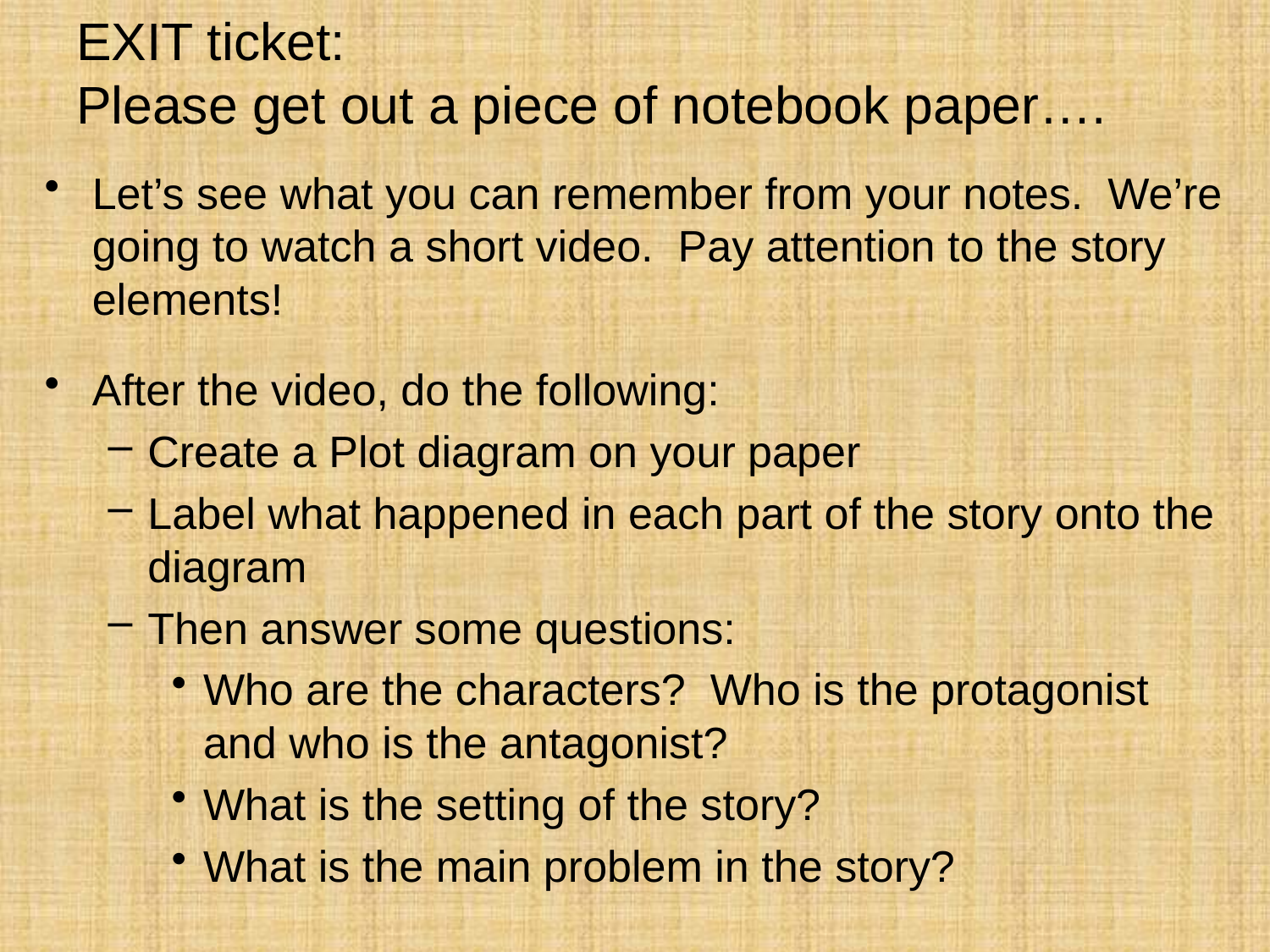

# EXIT ticket: Please get out a piece of notebook paper….
Let’s see what you can remember from your notes.  We’re going to watch a short video.  Pay attention to the story elements!

After the video, do the following:
Create a Plot diagram on your paper
Label what happened in each part of the story onto the diagram
Then answer some questions:
Who are the characters?  Who is the protagonist and who is the antagonist?
What is the setting of the story?
What is the main problem in the story?